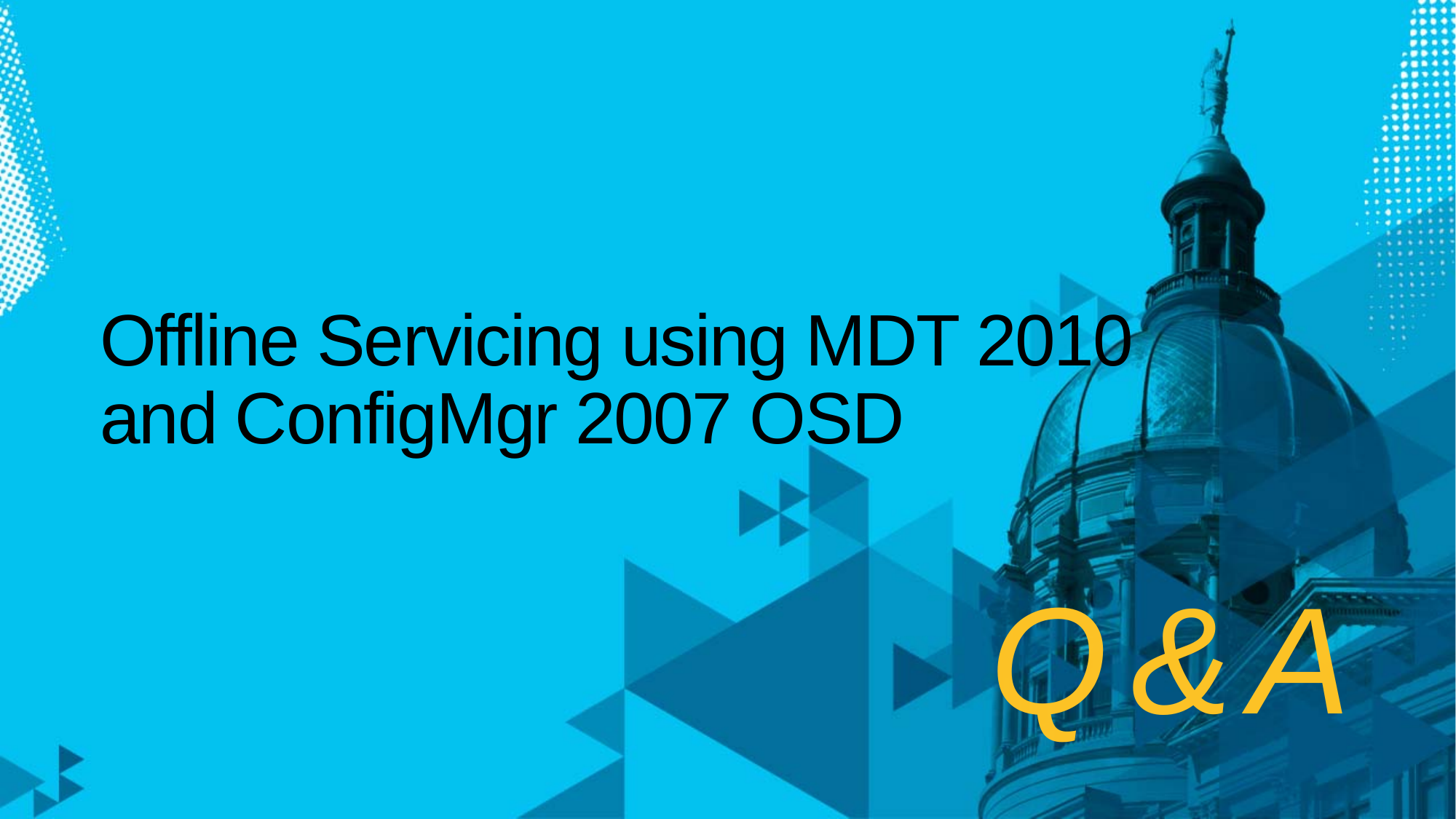

# Offline Servicing using MDT 2010 and ConfigMgr 2007 OSD

Q & A